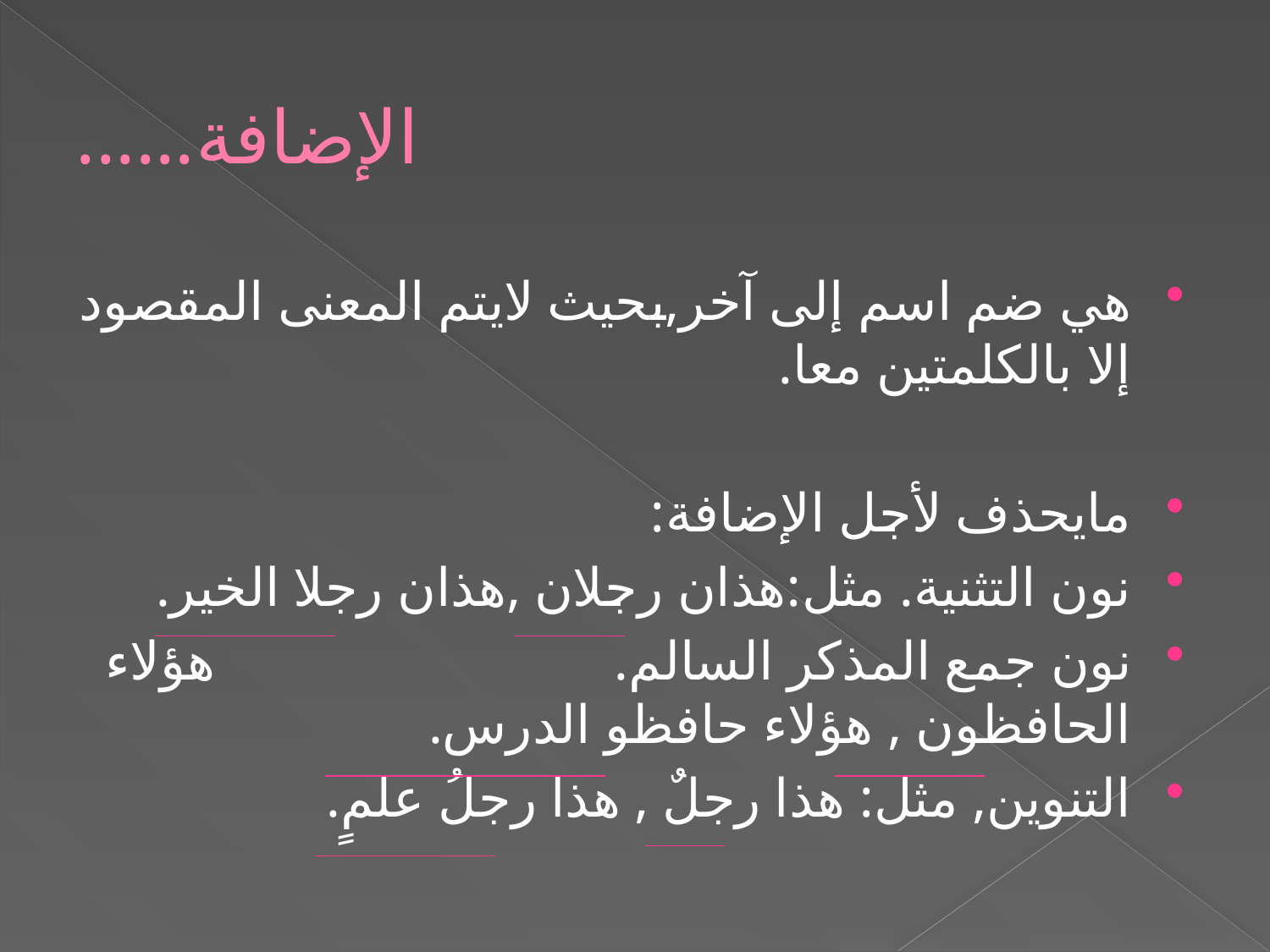

# الإضافة......
هي ضم اسم إلى آخر,بحيث لايتم المعنى المقصود إلا بالكلمتين معا.

مايحذف لأجل الإضافة:
نون التثنية. مثل:هذان رجلان ,هذان رجلا الخير.
نون جمع المذكر السالم.                             هؤلاء الحافظون , هؤلاء حافظو الدرس.
التنوين, مثل: هذا رجلٌ , هذا رجلُ علمٍ.